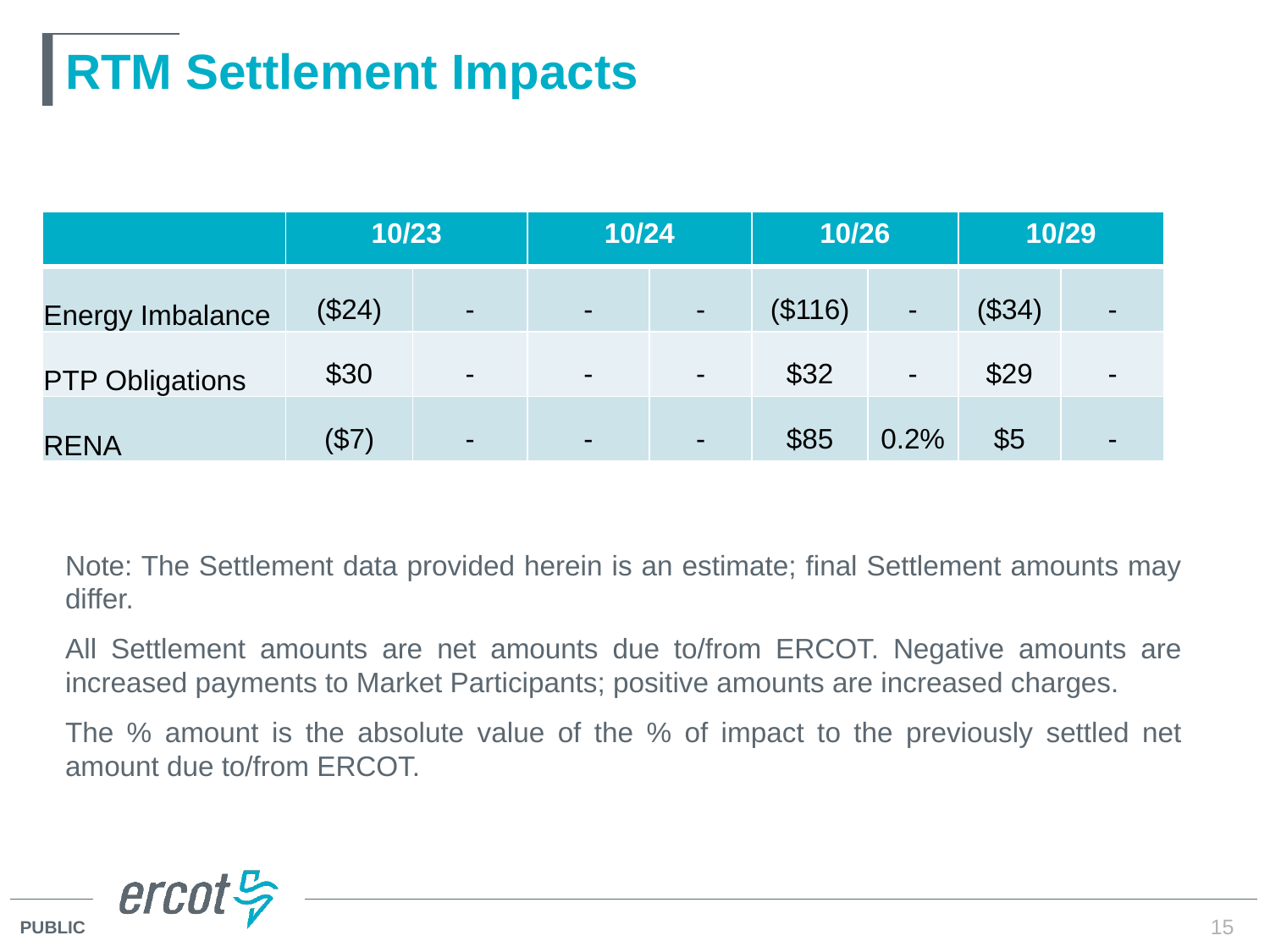

# RTM Settlement Impacts
|  | 10/23 |  | 10/24 |  | 10/26 |  | 10/29 |  |
| --- | --- | --- | --- | --- | --- | --- | --- | --- |
| Energy Imbalance | ($24) | - | - | - | ($116) | - | ($34) | - |
| PTP Obligations | $30 | - | - | - | $32 | - | $29 | - |
| RENA | ($7) | - | - | - | $85 | 0.2% | $5 | - |
Note: The Settlement data provided herein is an estimate; final Settlement amounts may differ.
All Settlement amounts are net amounts due to/from ERCOT. Negative amounts are increased payments to Market Participants; positive amounts are increased charges.
The % amount is the absolute value of the % of impact to the previously settled net amount due to/from ERCOT.
15